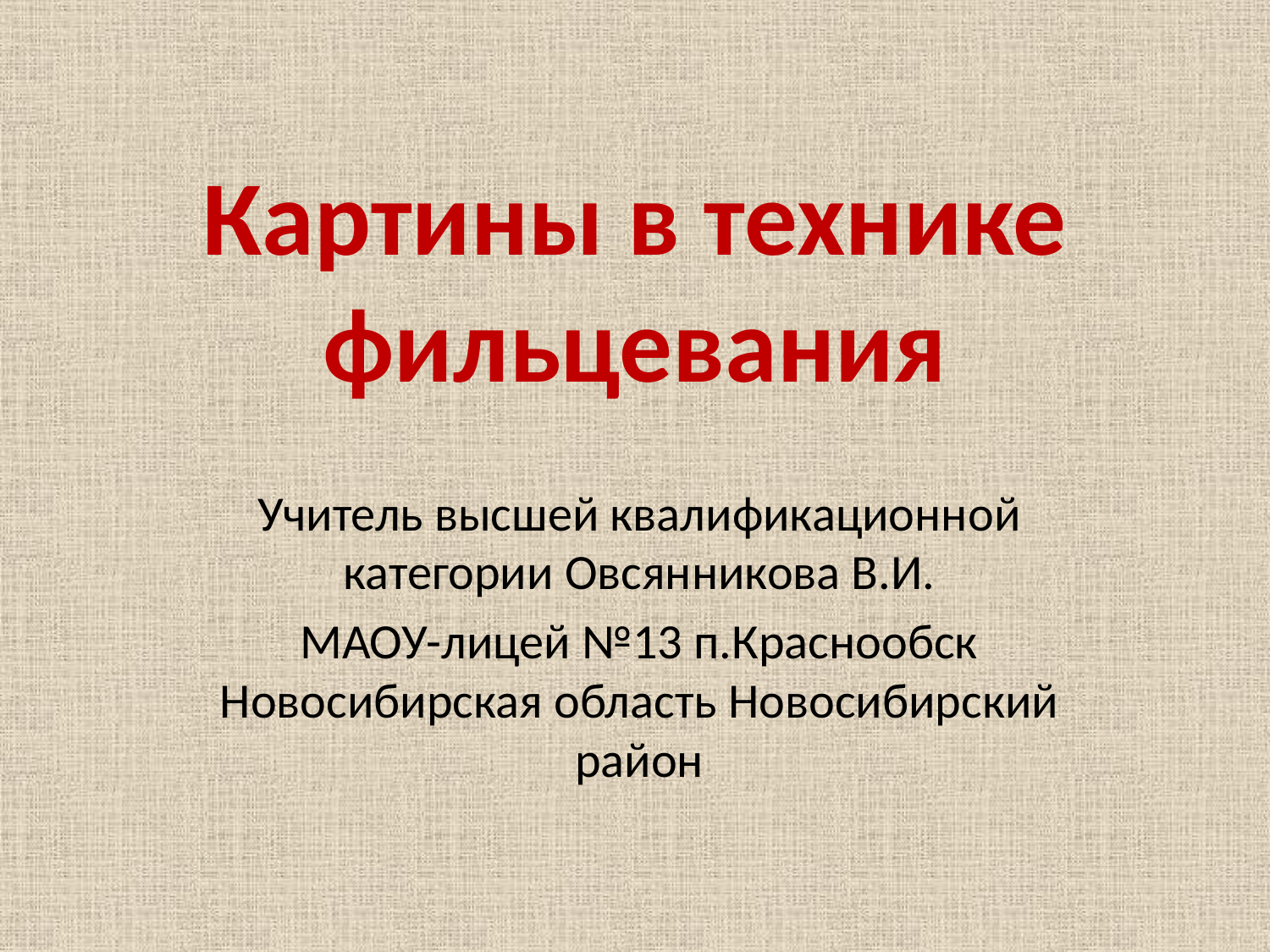

# Картины в технике фильцевания

Учитель высшей квалификационной категории Овсянникова В.И.
МАОУ-лицей №13 п.Краснообск Новосибирская область Новосибирский район